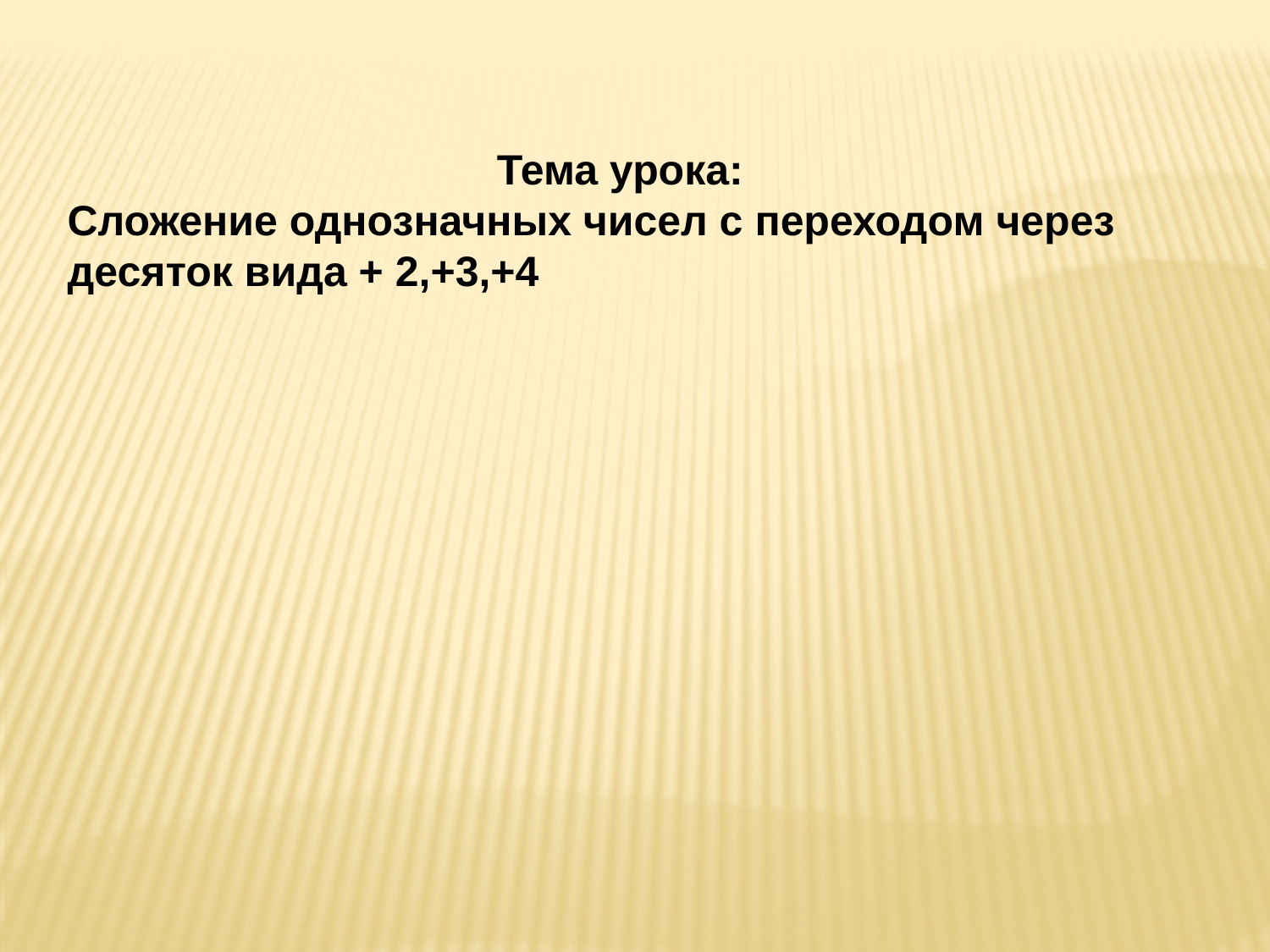

Тема урока:
Сложение однозначных чисел с переходом через десяток вида + 2,+3,+4